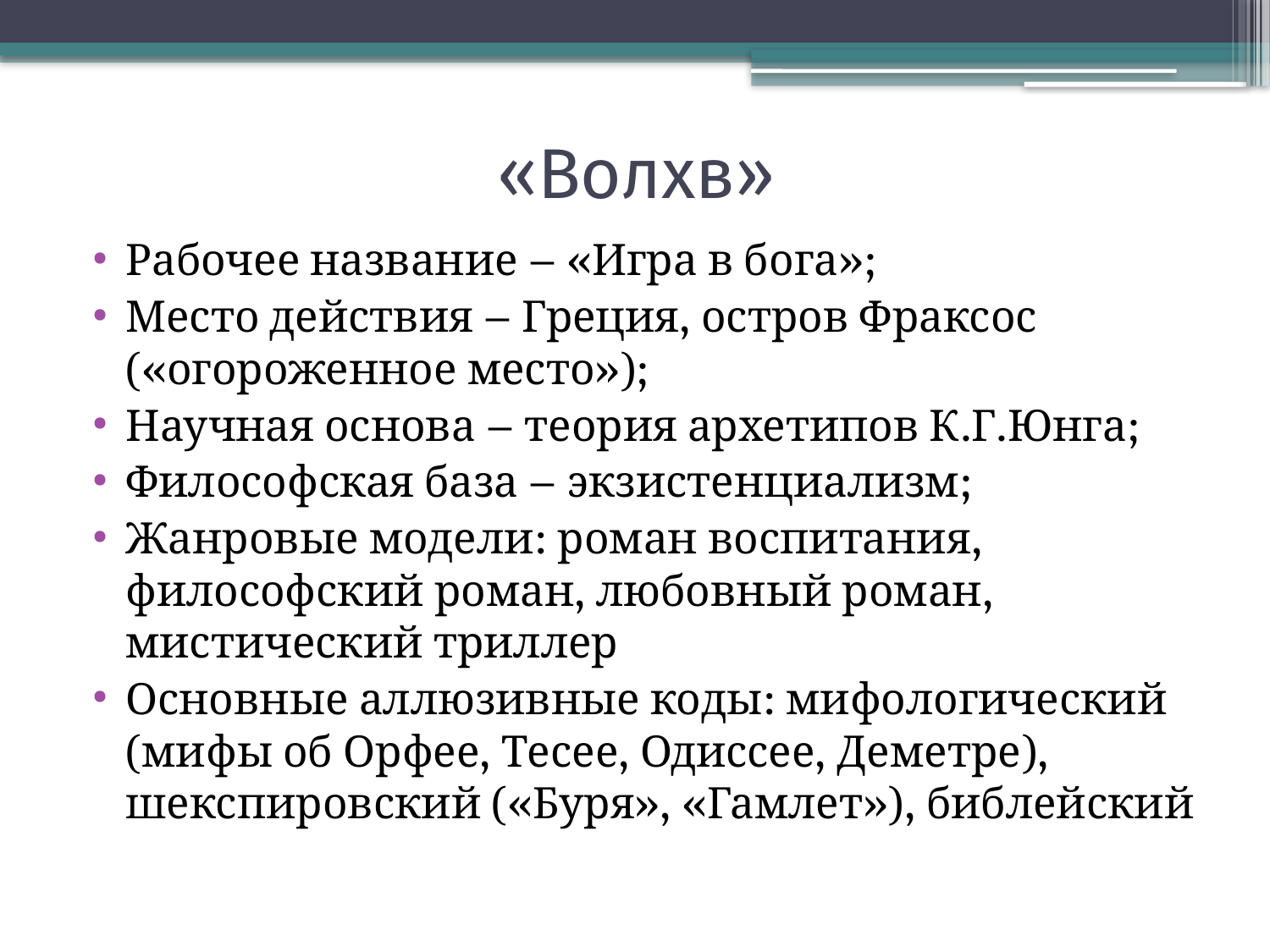

# «Волхв»
Рабочее название – «Игра в бога»;
Место действия – Греция, остров Фраксос («огороженное место»);
Научная основа – теория архетипов К.Г.Юнга;
Философская база – экзистенциализм;
Жанровые модели: роман воспитания, философский роман, любовный роман, мистический триллер
Основные аллюзивные коды: мифологический (мифы об Орфее, Тесее, Одиссее, Деметре), шекспировский («Буря», «Гамлет»), библейский